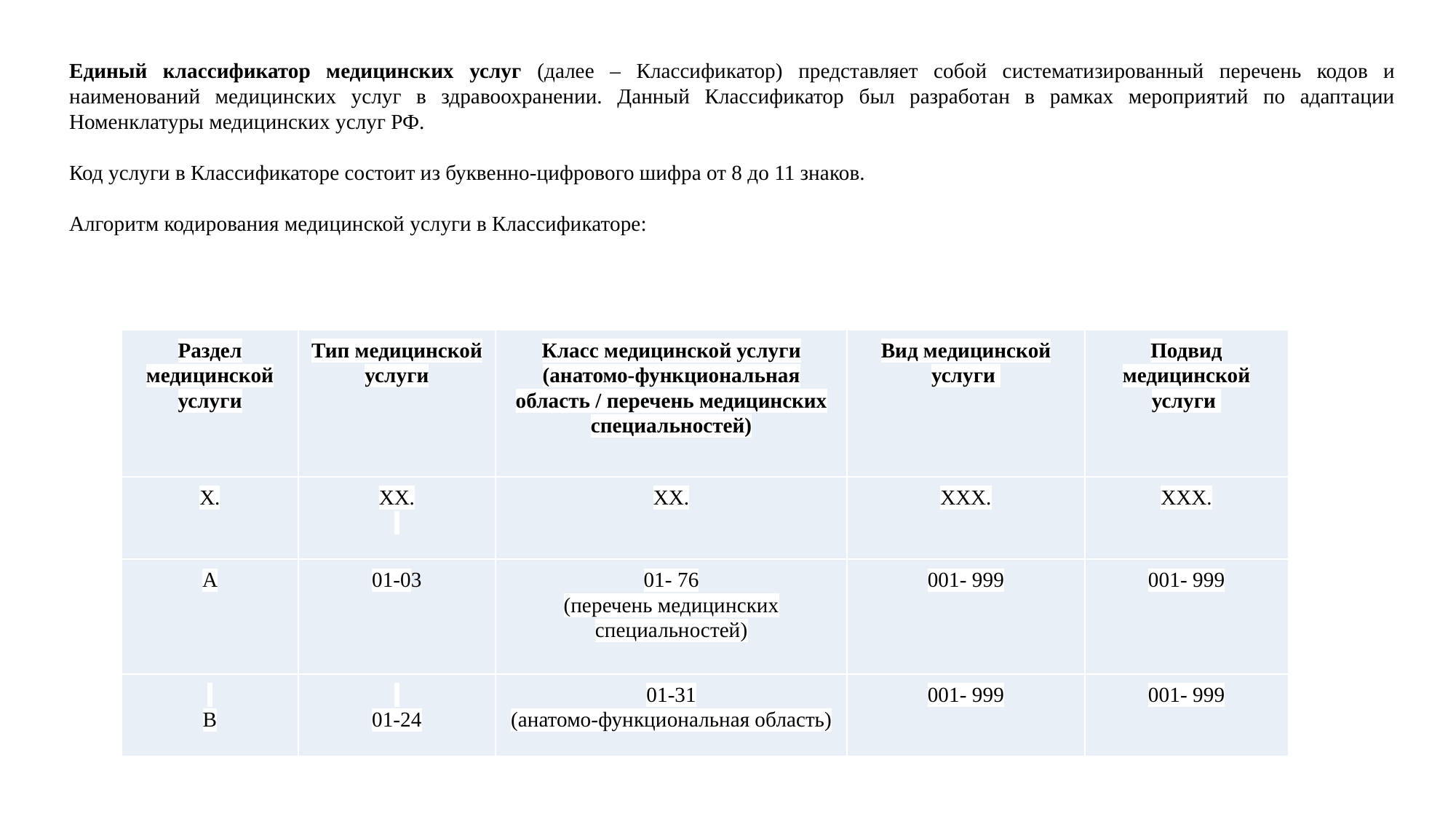

Единый классификатор медицинских услуг (далее – Классификатор) представляет собой систематизированный перечень кодов и наименований медицинских услуг в здравоохранении. Данный Классификатор был разработан в рамках мероприятий по адаптации Номенклатуры медицинских услуг РФ.

Код услуги в Классификаторе состоит из буквенно-цифрового шифра от 8 до 11 знаков.

Алгоритм кодирования медицинской услуги в Классификаторе:

| Раздел медицинской услуги | Тип медицинской услуги | Класс медицинской услуги (анатомо-функциональная область / перечень медицинских специальностей) | Вид медицинской услуги | Подвид медицинской услуги |
| --- | --- | --- | --- | --- |
| Х. | ХХ. | ХХ. | ХХХ. | ХХХ. |
| A | 01-03 | 01- 76 (перечень медицинских специальностей) | 001- 999 | 001- 999 |
| В | 01-24 | 01-31 (анатомо-функциональная область) | 001- 999 | 001- 999 |